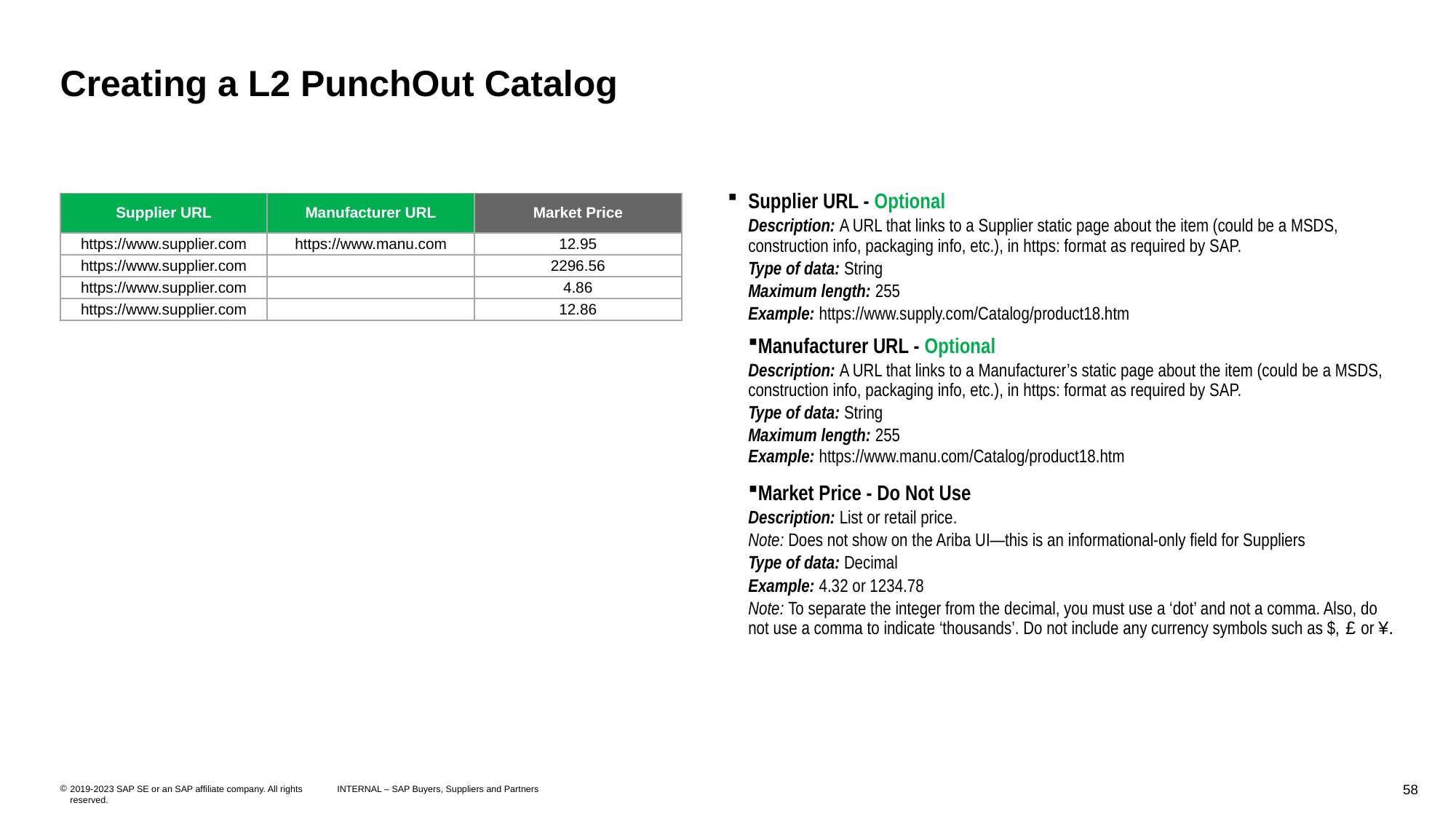

# Creating a L2 PunchOut Catalog
| Supplier URL | Manufacturer URL | Market Price |
| --- | --- | --- |
| https://www.supplier.com | https://www.manu.com | 12.95 |
| https://www.supplier.com |  | 2296.56 |
| https://www.supplier.com |  | 4.86 |
| https://www.supplier.com |  | 12.86 |
Supplier URL - Optional
Description: A URL that links to a Supplier static page about the item (could be a MSDS, construction info, packaging info, etc.), in https: format as required by SAP.
Type of data: String
Maximum length: 255
Example: https://www.supply.com/Catalog/product18.htm
Manufacturer URL - Optional
Description: A URL that links to a Manufacturer’s static page about the item (could be a MSDS, construction info, packaging info, etc.), in https: format as required by SAP.
Type of data: String
Maximum length: 255
Example: https://www.manu.com/Catalog/product18.htm
Market Price - Do Not Use
Description: List or retail price.
Note: Does not show on the Ariba UI—this is an informational-only field for Suppliers
Type of data: Decimal
Example: 4.32 or 1234.78
Note: To separate the integer from the decimal, you must use a ‘dot’ and not a comma. Also, do not use a comma to indicate ‘thousands’. Do not include any currency symbols such as $, £ or ¥.